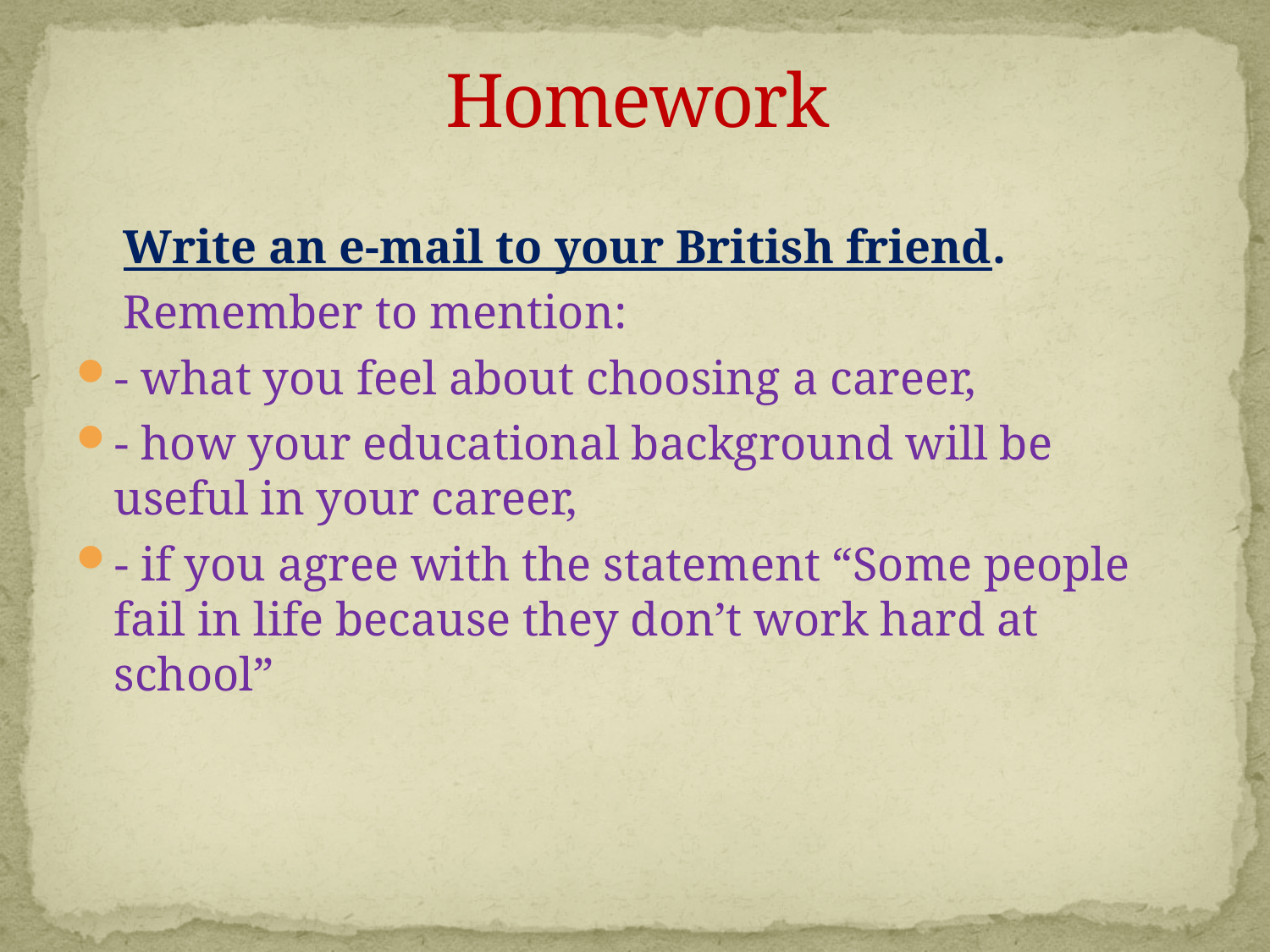

# Homework
    Write an e-mail to your British friend.
    Remember to mention:
- what you feel about choosing a career,
- how your educational background will be useful in your career,
- if you agree with the statement “Some people fail in life because they don’t work hard at school”